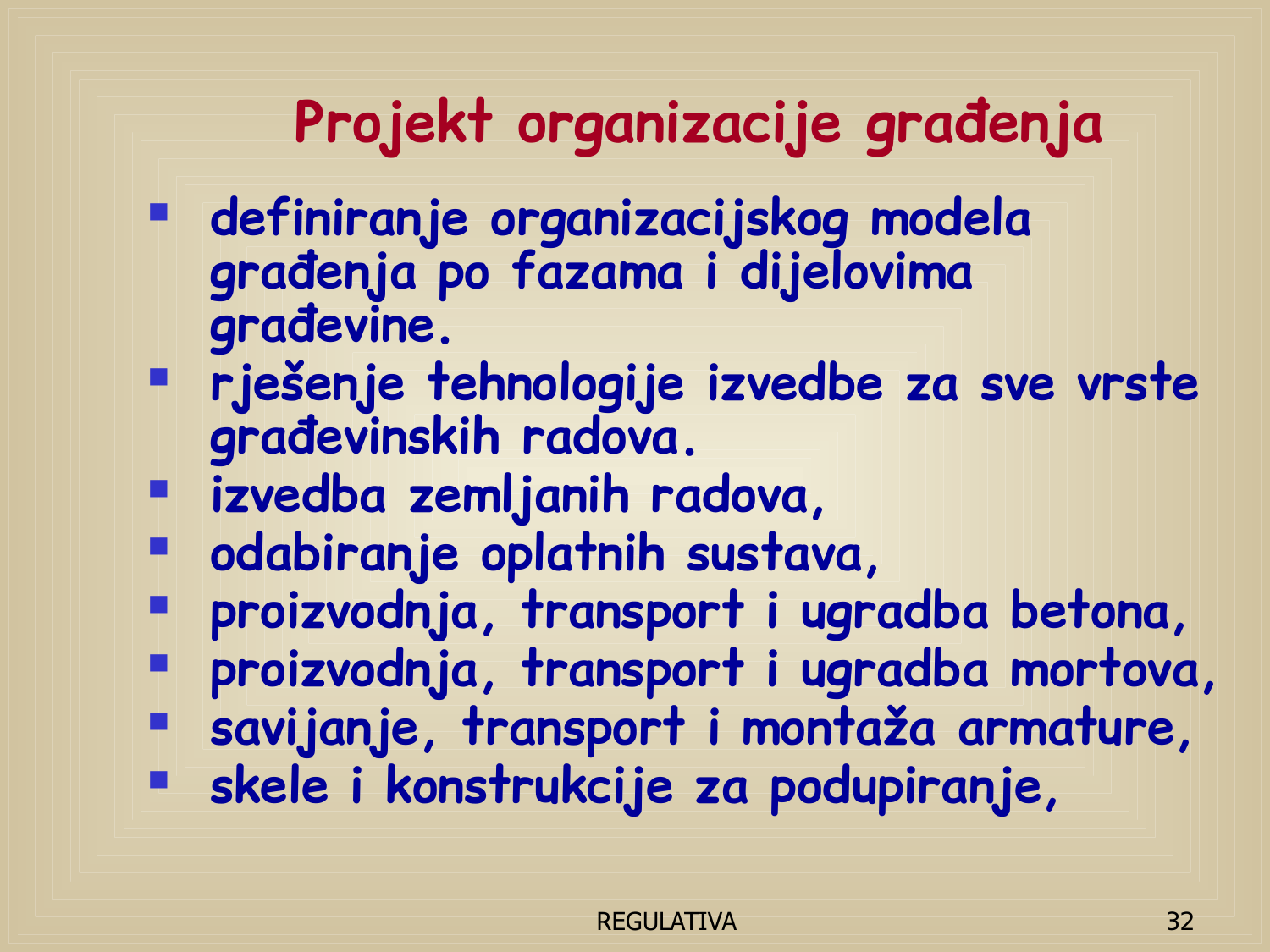

# Projekt organizacije građenja
definiranje organizacijskog modela građenja po fazama i dijelovima građevine.
rješenje tehnologije izvedbe za sve vrste građevinskih radova.
izvedba zemljanih radova,
odabiranje oplatnih sustava,
proizvodnja, transport i ugradba betona,
proizvodnja, transport i ugradba mortova,
savijanje, transport i montaža armature,
skele i konstrukcije za podupiranje,
REGULATIVA
32